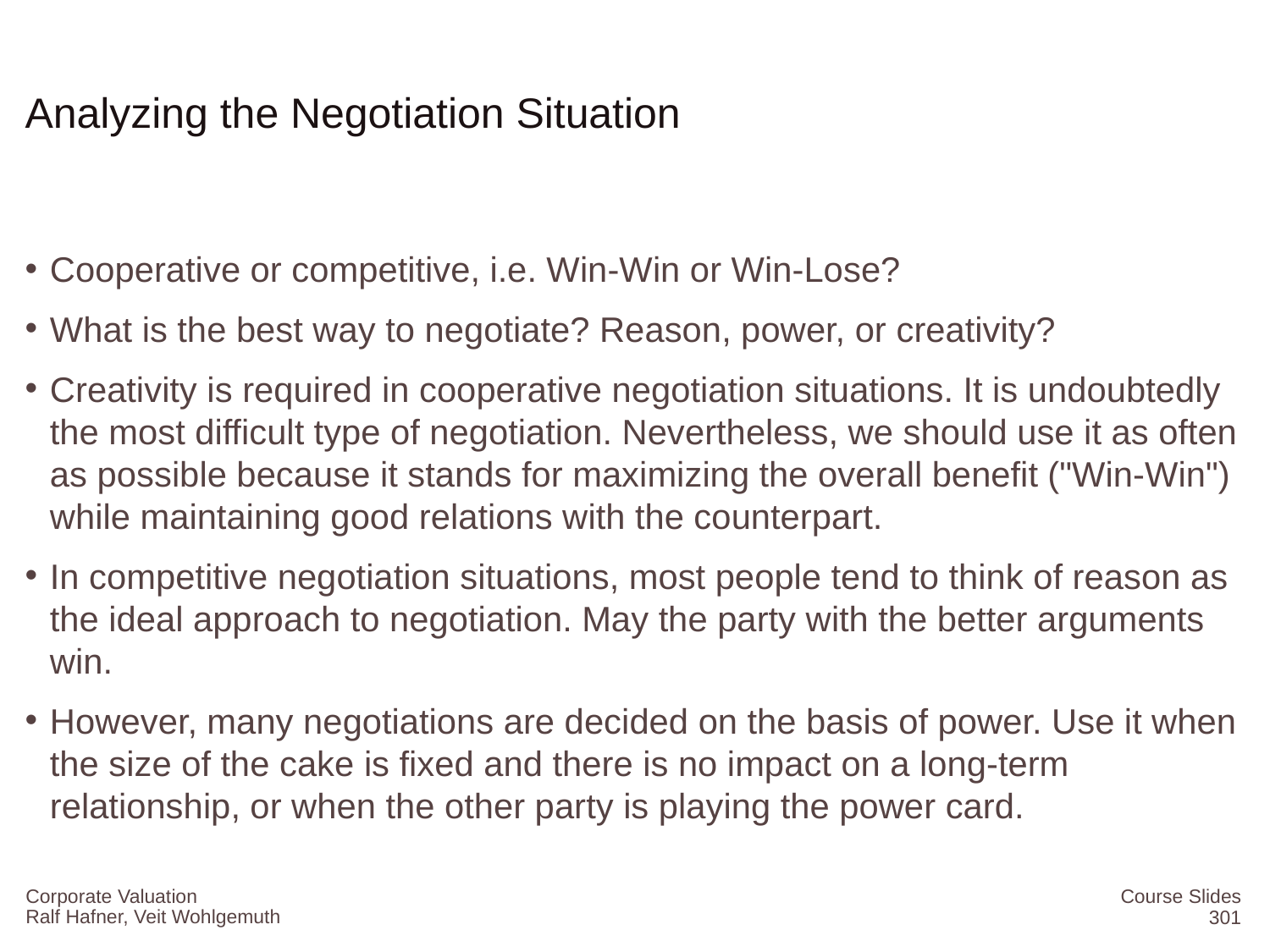

# Analyzing the Negotiation Situation
Cooperative or competitive, i.e. Win-Win or Win-Lose?
What is the best way to negotiate? Reason, power, or creativity?
Creativity is required in cooperative negotiation situations. It is undoubtedly the most difficult type of negotiation. Nevertheless, we should use it as often as possible because it stands for maximizing the overall benefit ("Win-Win") while maintaining good relations with the counterpart.
In competitive negotiation situations, most people tend to think of reason as the ideal approach to negotiation. May the party with the better arguments win.
However, many negotiations are decided on the basis of power. Use it when the size of the cake is fixed and there is no impact on a long-term relationship, or when the other party is playing the power card.
Corporate Valuation
Course Slides
301